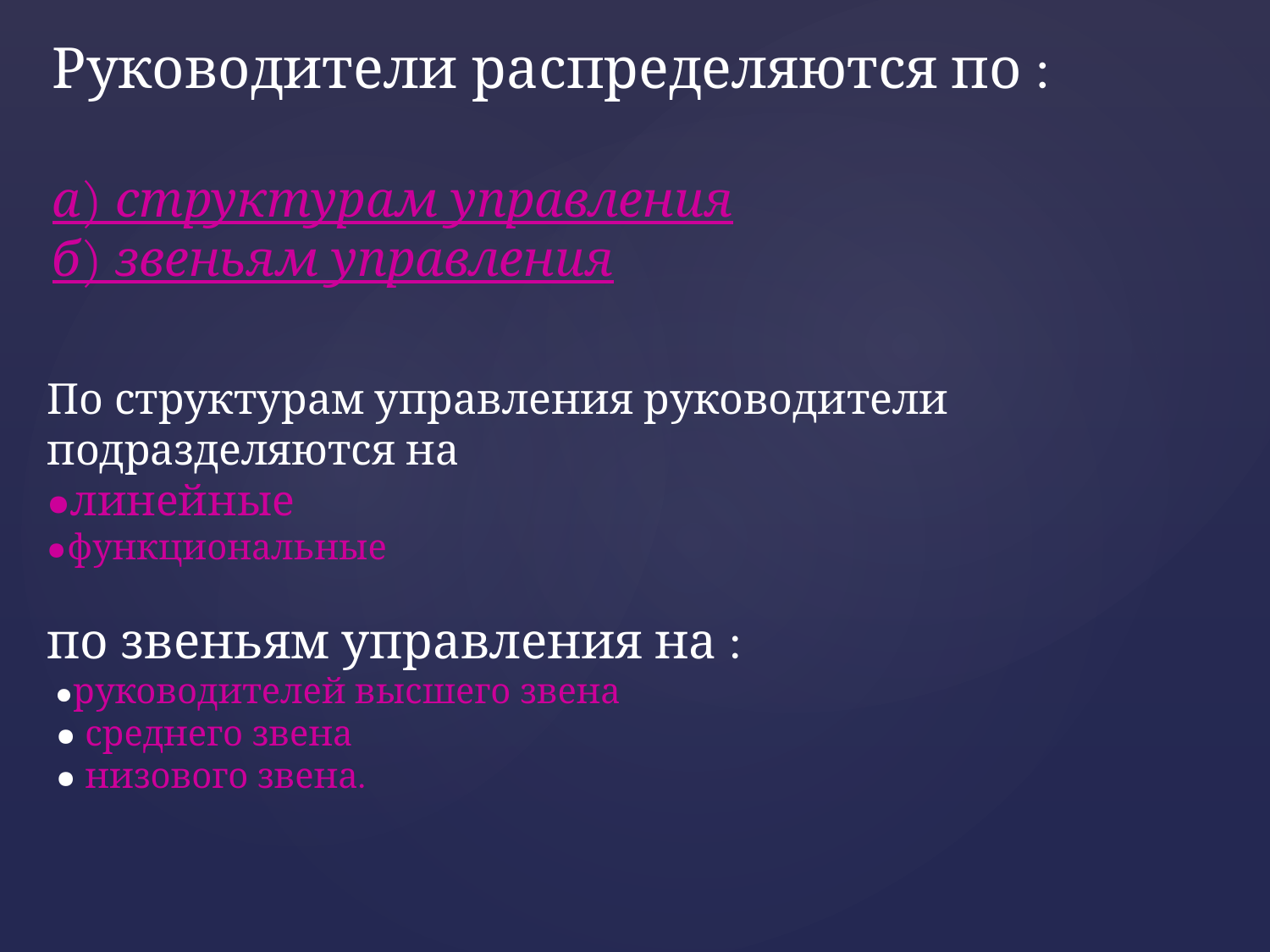

Руководители распределяются по :

а) структурам управления
б) звеньям управления
По структурам управления руководители подразделяются на
•линейные
•функциональные

по звеньям управления на :
 •руководителей высшего звена
 • среднего звена
 • низового звена.